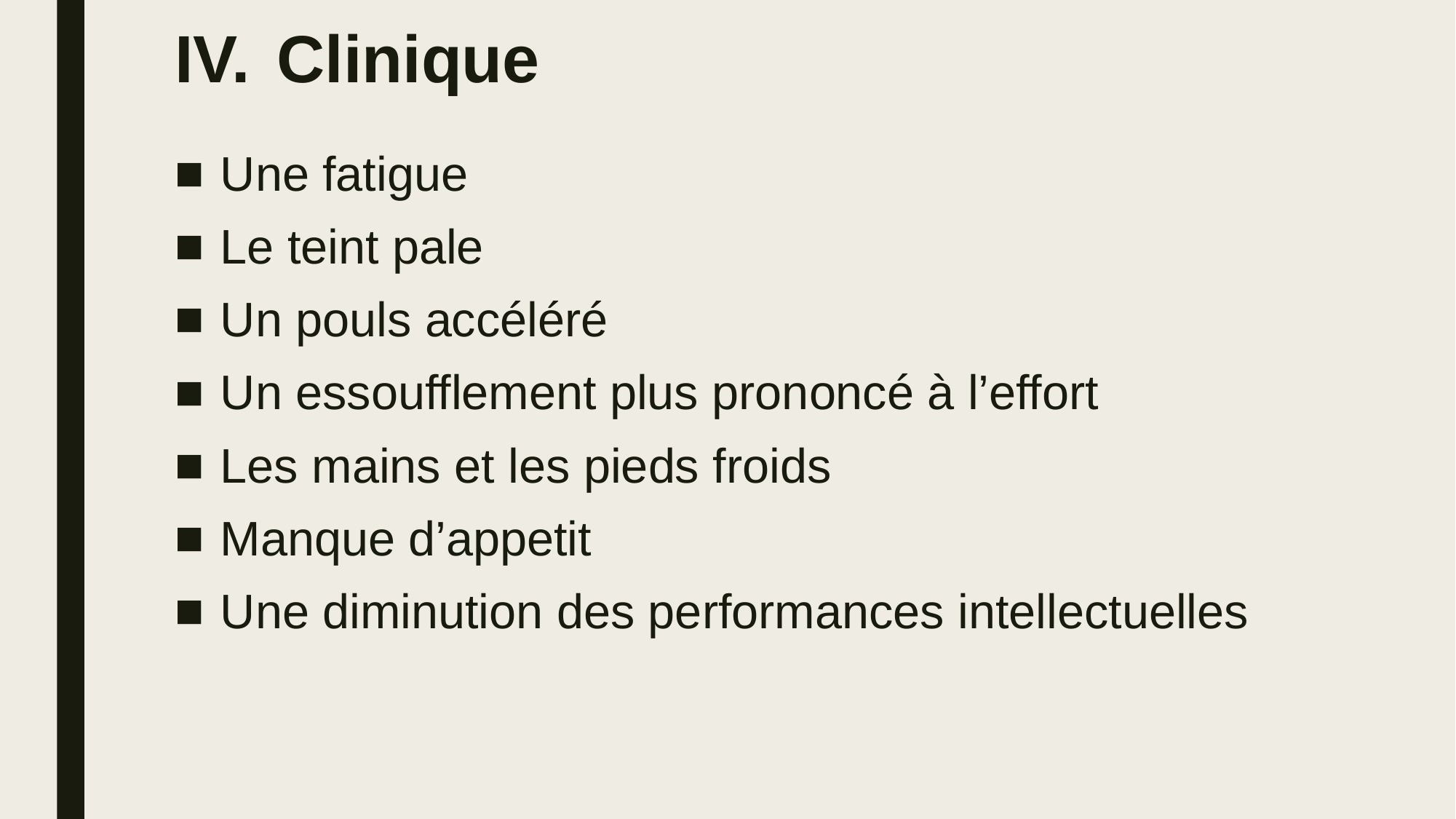

# Clinique
Une fatigue
Le teint pale
Un pouls accéléré
Un essoufflement plus prononcé à l’effort
Les mains et les pieds froids
Manque d’appetit
Une diminution des performances intellectuelles